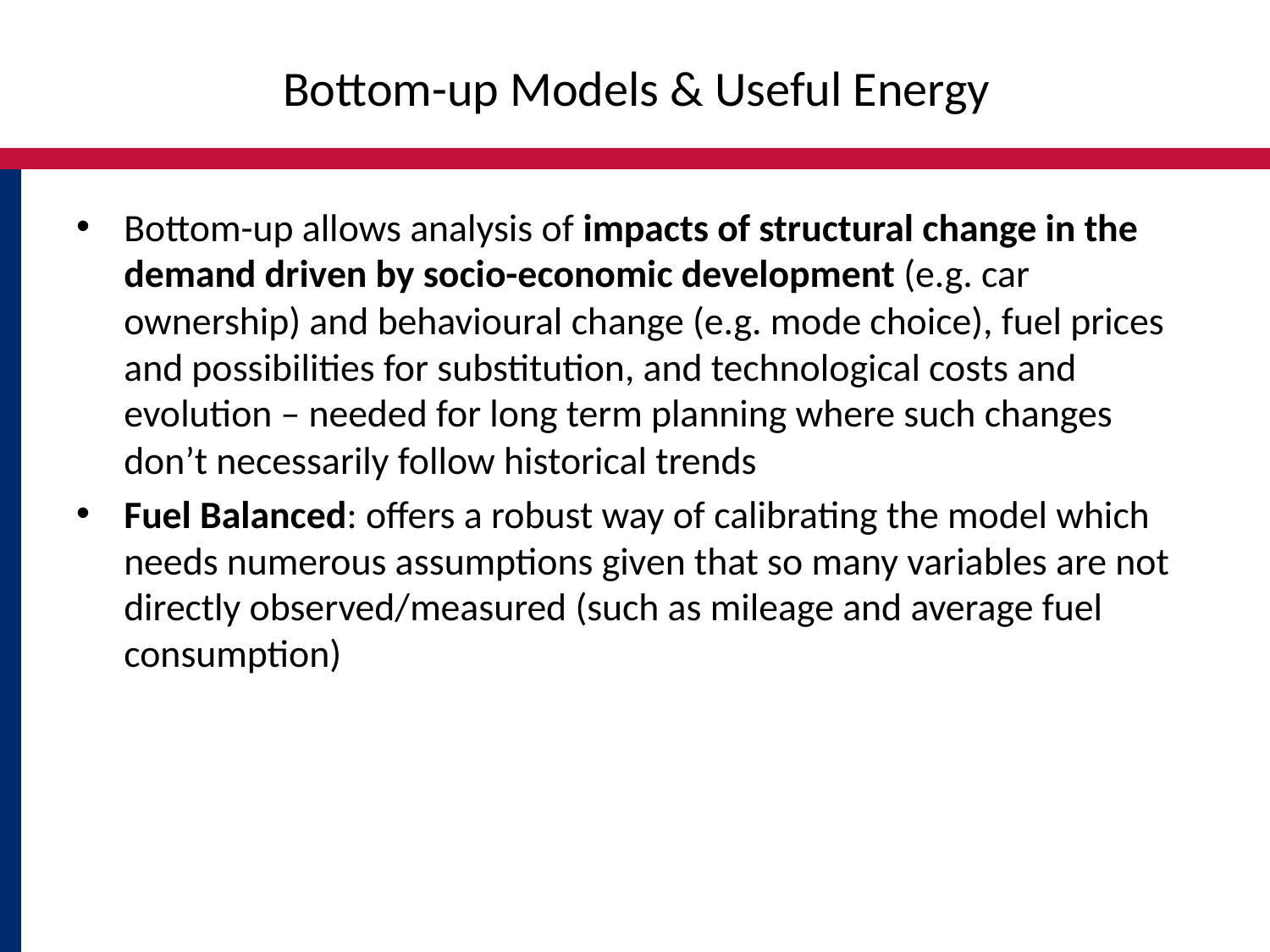

# Bottom-up Models & Useful Energy
Bottom-up allows analysis of impacts of structural change in the demand driven by socio-economic development (e.g. car ownership) and behavioural change (e.g. mode choice), fuel prices and possibilities for substitution, and technological costs and evolution – needed for long term planning where such changes don’t necessarily follow historical trends
Fuel Balanced: offers a robust way of calibrating the model which needs numerous assumptions given that so many variables are not directly observed/measured (such as mileage and average fuel consumption)